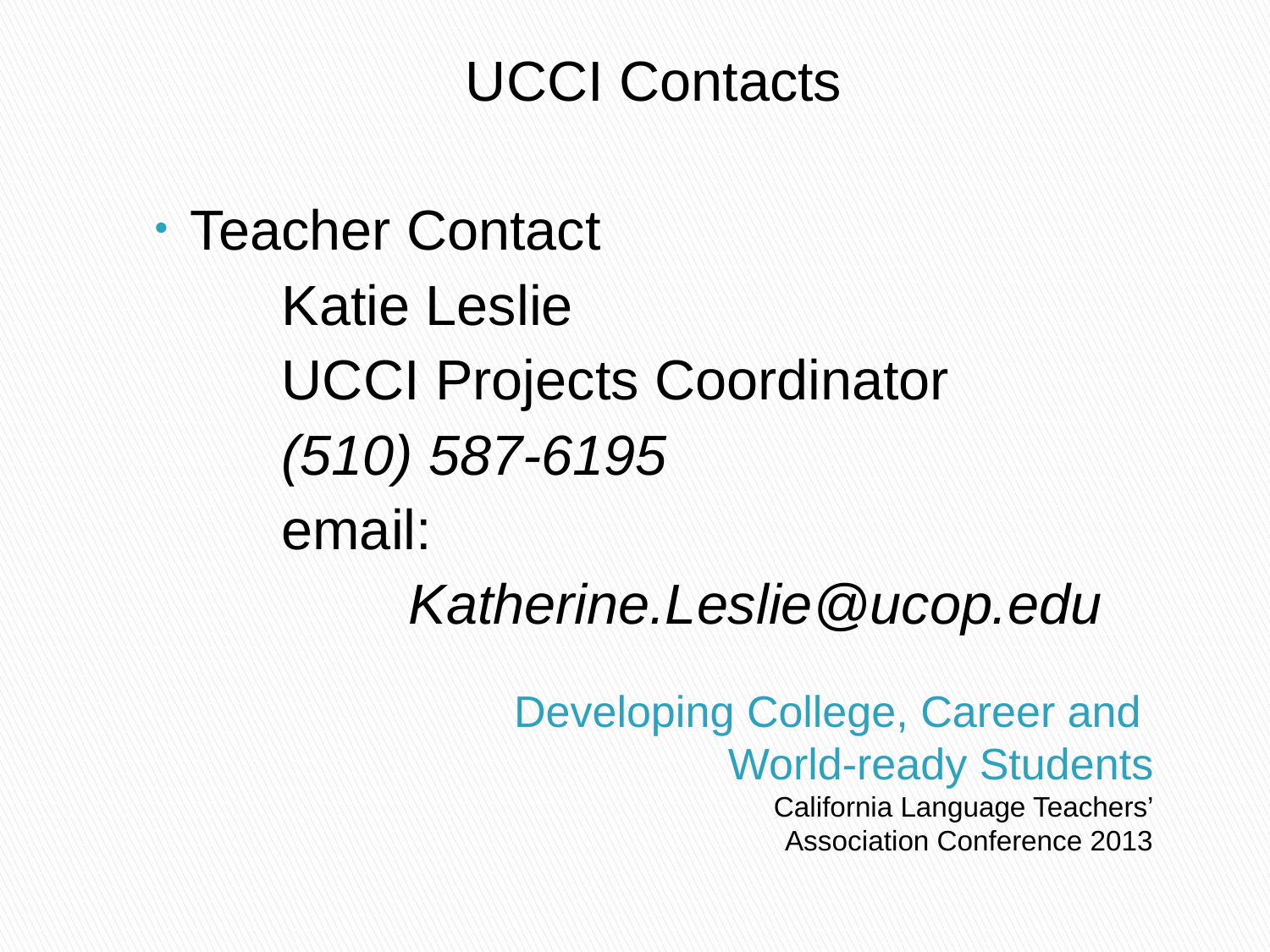

UCCI Contacts

Teacher Contact
	Katie Leslie
	UCCI Projects Coordinator
	(510) 587-6195
	email:
		Katherine.Leslie@ucop.edu

# Developing College, Career and World-ready Students
California Language Teachers’ Association Conference 2013